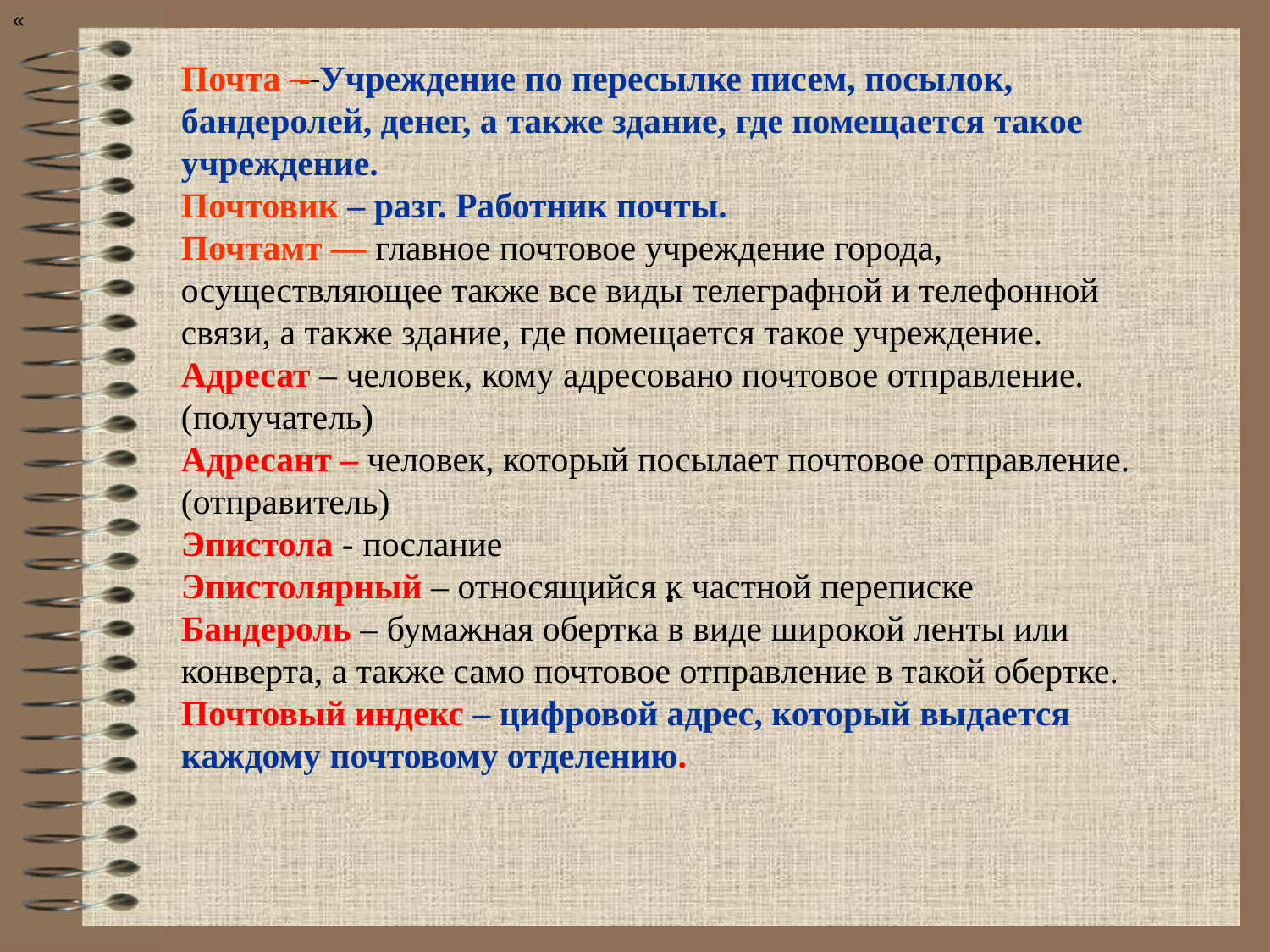

«
Почта  - Учреждение по пересылке писем, посылок, бандеролей, денег, а также здание, где помещается такое учреждение.
Почтовик – разг. Работник почты.
Почтамт — главное почтовое учреждение города, осуществляющее также все виды телеграфной и телефонной связи, а также здание, где помещается такое учреждение.
Адресат – человек, кому адресовано почтовое отправление. (получатель)
Адресант – человек, который посылает почтовое отправление. (отправитель)
Эпистола - послание
Эпистолярный – относящийся к частной переписке
Бандероль – бумажная обертка в виде широкой ленты или конверта, а также само почтовое отправление в такой обертке.
Почтовый индекс – цифровой адрес, который выдается каждому почтовому отделению.

.

#